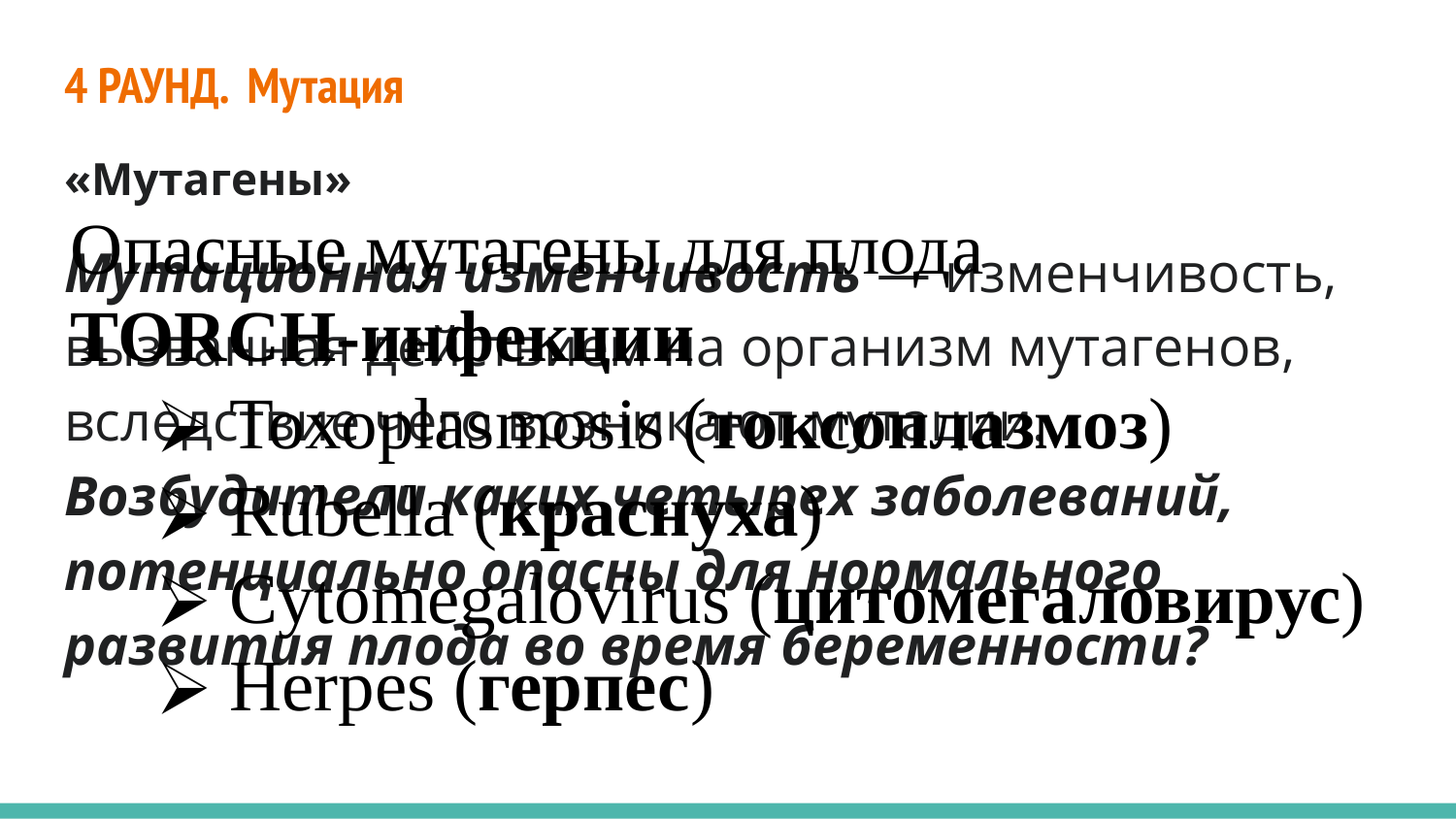

# 4 РАУНД.  Мутация
«Мутагены»
Мутационная изменчивость — изменчивость, вызванная действием на организм мутагенов, вследствие чего возникают мутации.
Возбудители каких четырех заболеваний, потенциально опасны для нормального развития плода во время беременности?
Опасные мутагены для плода
TORCH-инфекции
Toxoplasmosis (токсоплазмоз)
Rubella (краснуха)
Cytomegalovirus (цитомегаловирус)
Herpes (герпес)